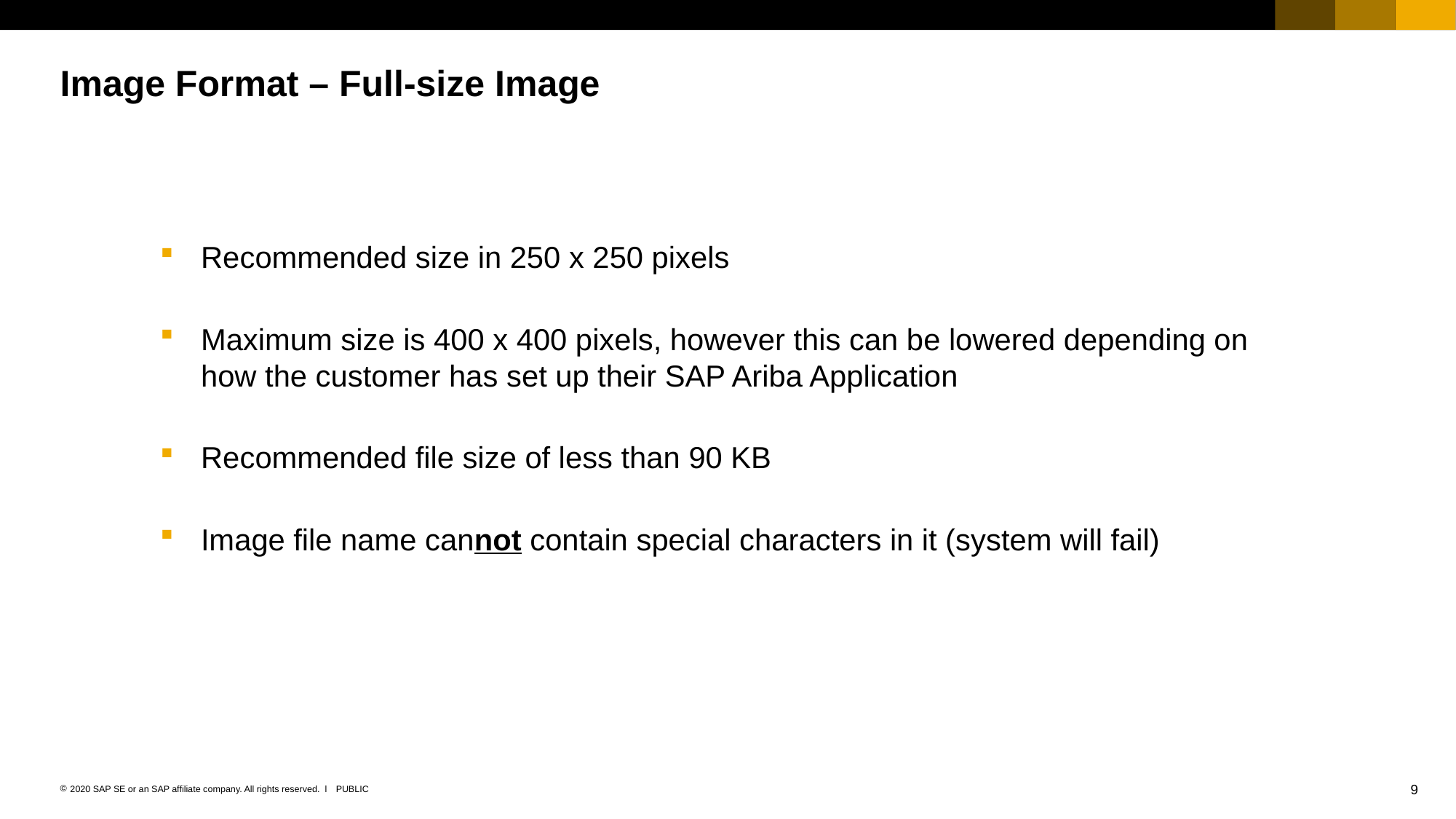

# Image Format – Full-size Image
Recommended size in 250 x 250 pixels
Maximum size is 400 x 400 pixels, however this can be lowered depending on how the customer has set up their SAP Ariba Application
Recommended file size of less than 90 KB
Image file name cannot contain special characters in it (system will fail)